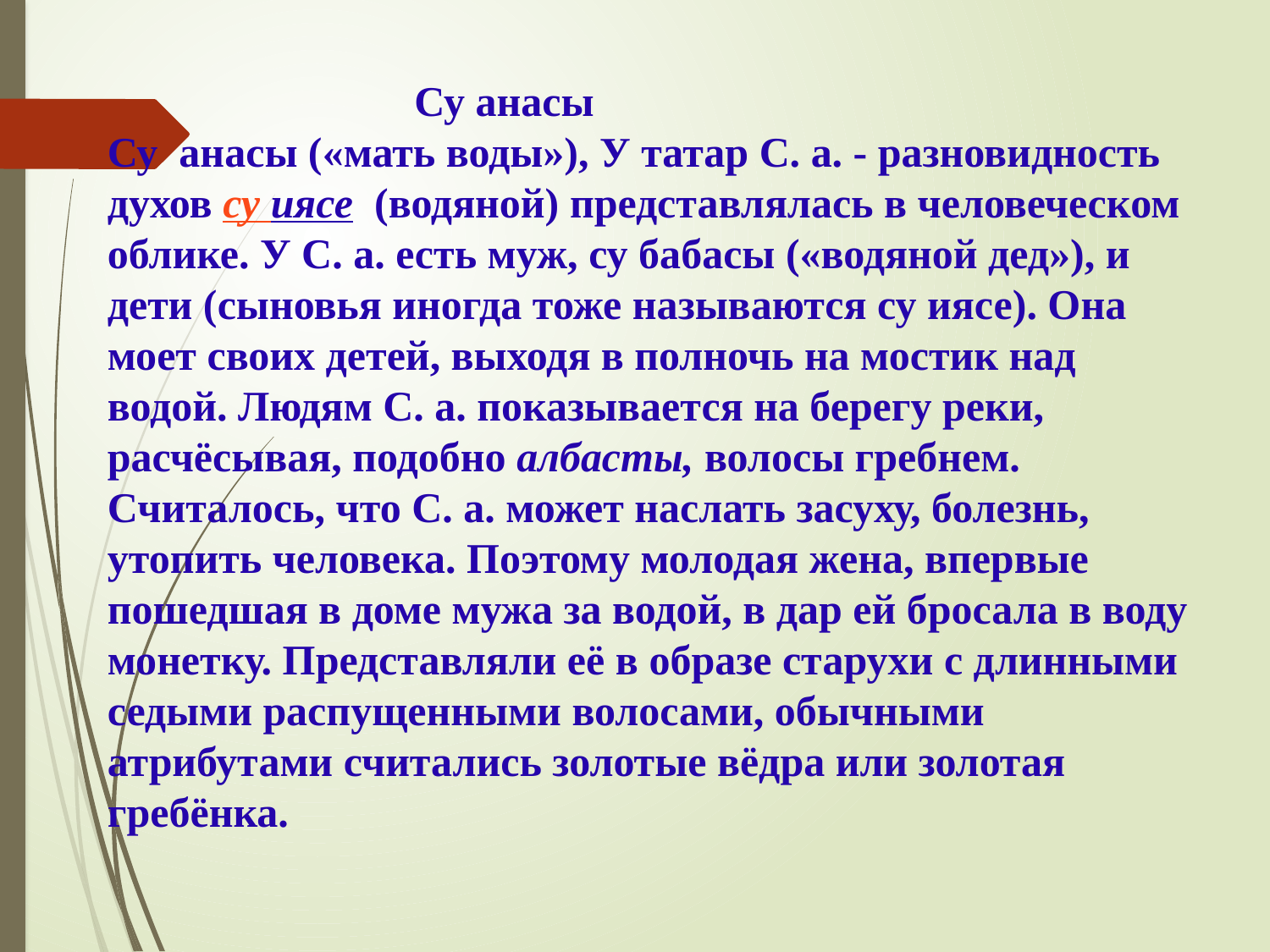

Су анасы
Су  анасы («мать воды»), У татар С. а. - разновидность духов су иясе  (водяной) представлялась в человеческом облике. У С. а. есть муж, су бабасы («водяной дед»), и дети (сыновья иногда тоже называются су иясе). Она моет своих детей, выходя в полночь на мостик над водой. Людям С. а. показывается на берегу реки, расчёсывая, подобно албасты, волосы гребнем. Считалось, что С. а. может наслать засуху, болезнь, утопить человека. Поэтому молодая жена, впервые пошедшая в доме мужа за водой, в дар ей бросала в воду монетку. Представляли её в образе старухи с длинными седыми распущенными волосами, обычными атрибутами считались золотые вёдра или золотая гребёнка.